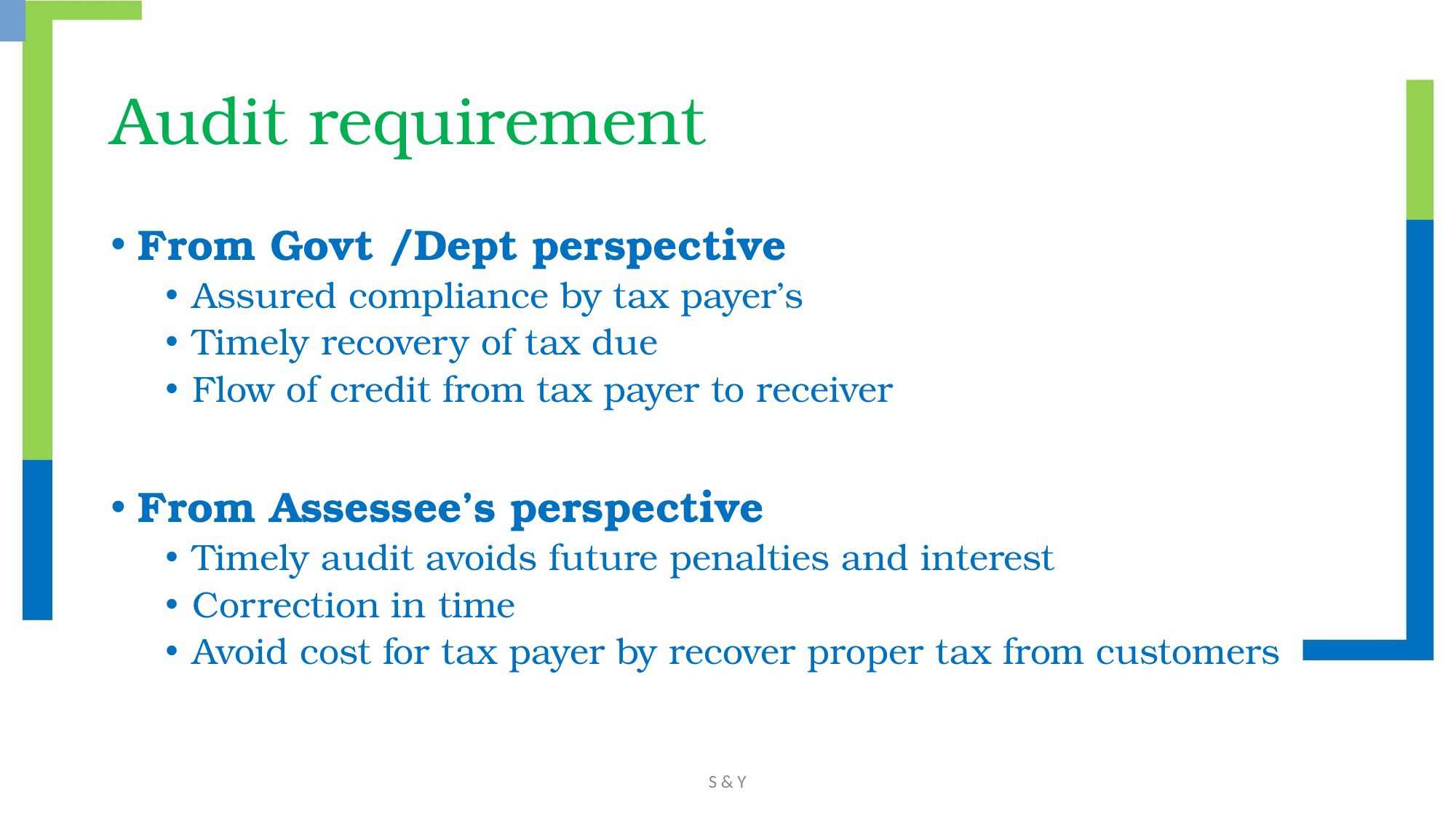

# Audit requirement
From Govt /Dept perspective
Assured compliance by tax payer’s
Timely recovery of tax due
Flow of credit from tax payer to receiver

From Assessee’s perspective
Timely audit avoids future penalties and interest
Correction in time
Avoid cost for tax payer by recover proper tax from customers
S & Y